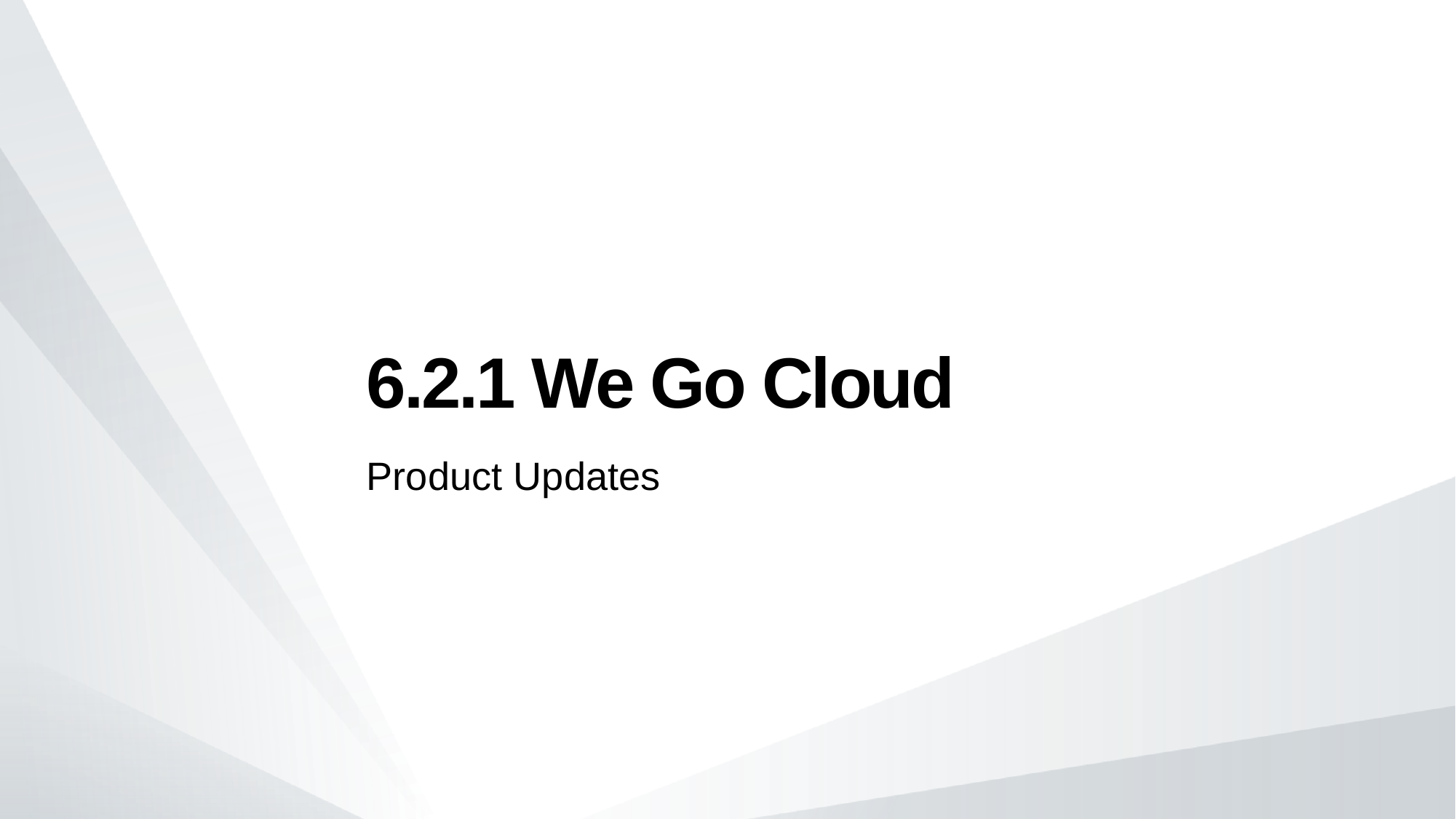

# 6.2.1 We Go Cloud
Product Updates